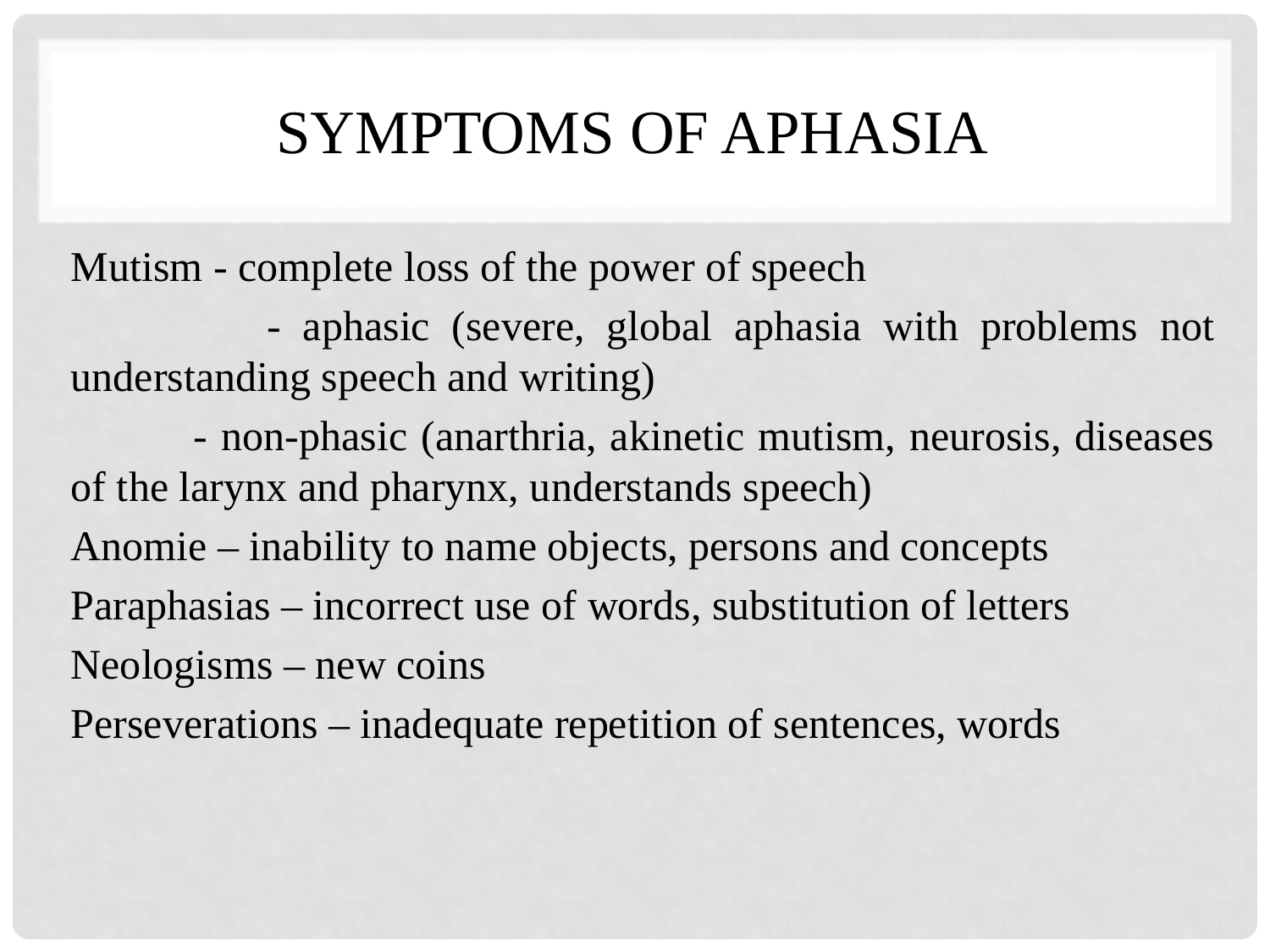

# Symptoms of aphasia
Mutism - complete loss of the power of speech
         - aphasic (severe, global aphasia with problems not understanding speech and writing)
         - non-phasic (anarthria, akinetic mutism, neurosis, diseases of the larynx and pharynx, understands speech)
Anomie – inability to name objects, persons and concepts
Paraphasias – incorrect use of words, substitution of letters
Neologisms – new coins
Perseverations – inadequate repetition of sentences, words